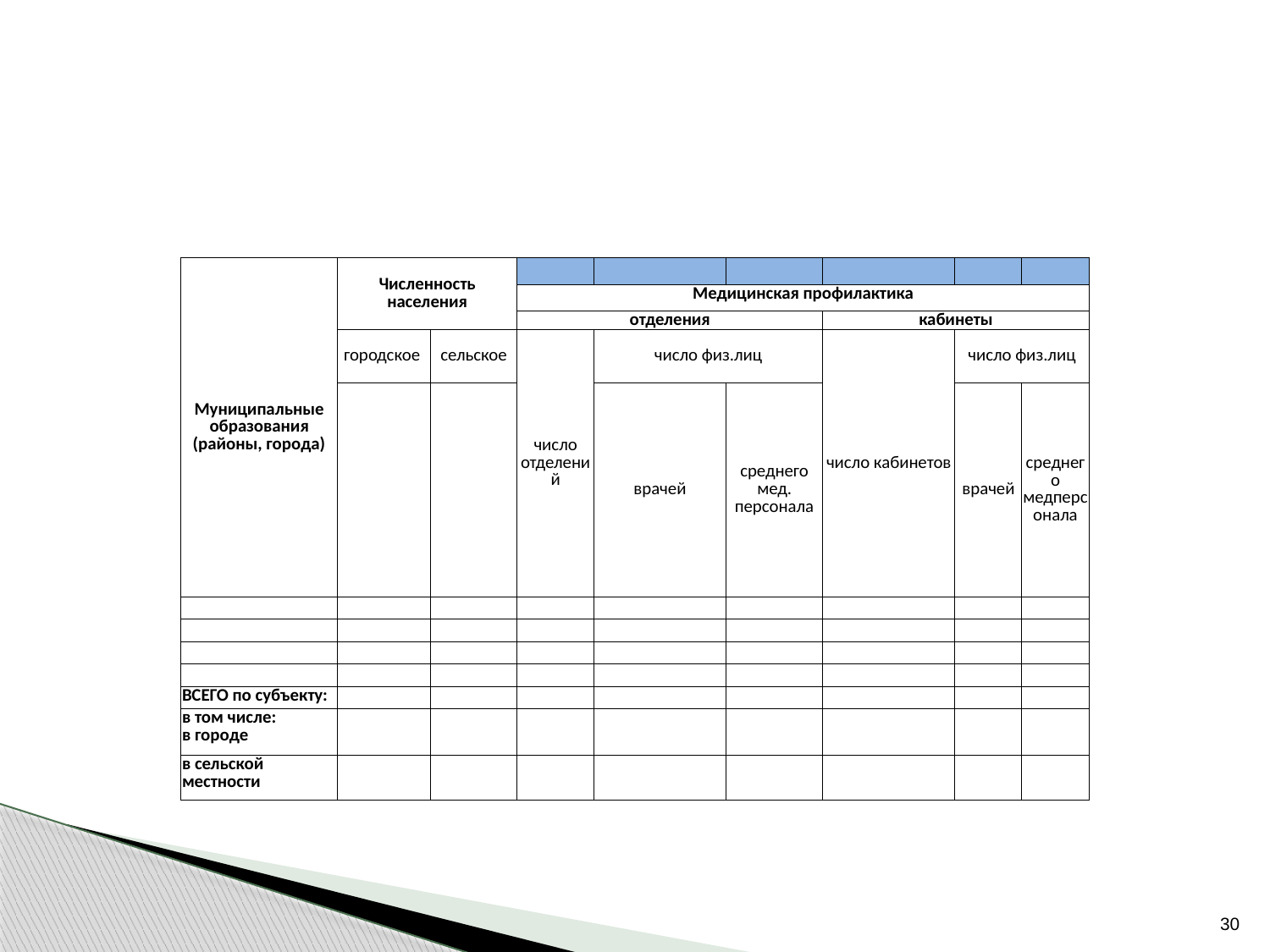

#
|  |  |  |  |  |  |  |  |  |
| --- | --- | --- | --- | --- | --- | --- | --- | --- |
| Муниципальные образования (районы, города) | Численность населения |  |  |  |  |  |  |  |
|  |  |  | Медицинская профилактика |  |  |  |  |  |
|  |  |  | отделения |  |  | кабинеты |  |  |
|  | городское | сельское | число отделений | число физ.лиц |  | число кабинетов | число физ.лиц |  |
|  |  |  |  | врачей | среднего мед. персонала |  | врачей | среднего медперсонала |
|  |  |  |  |  |  |  |  |  |
|  |  |  |  |  |  |  |  |  |
|  |  |  |  |  |  |  |  |  |
|  |  |  |  |  |  |  |  |  |
| ВСЕГО по субъекту: |  |  |  |  |  |  |  |  |
| в том числе: в городе |  |  |  |  |  |  |  |  |
| в сельской местности |  |  |  |  |  |  |  |  |
30